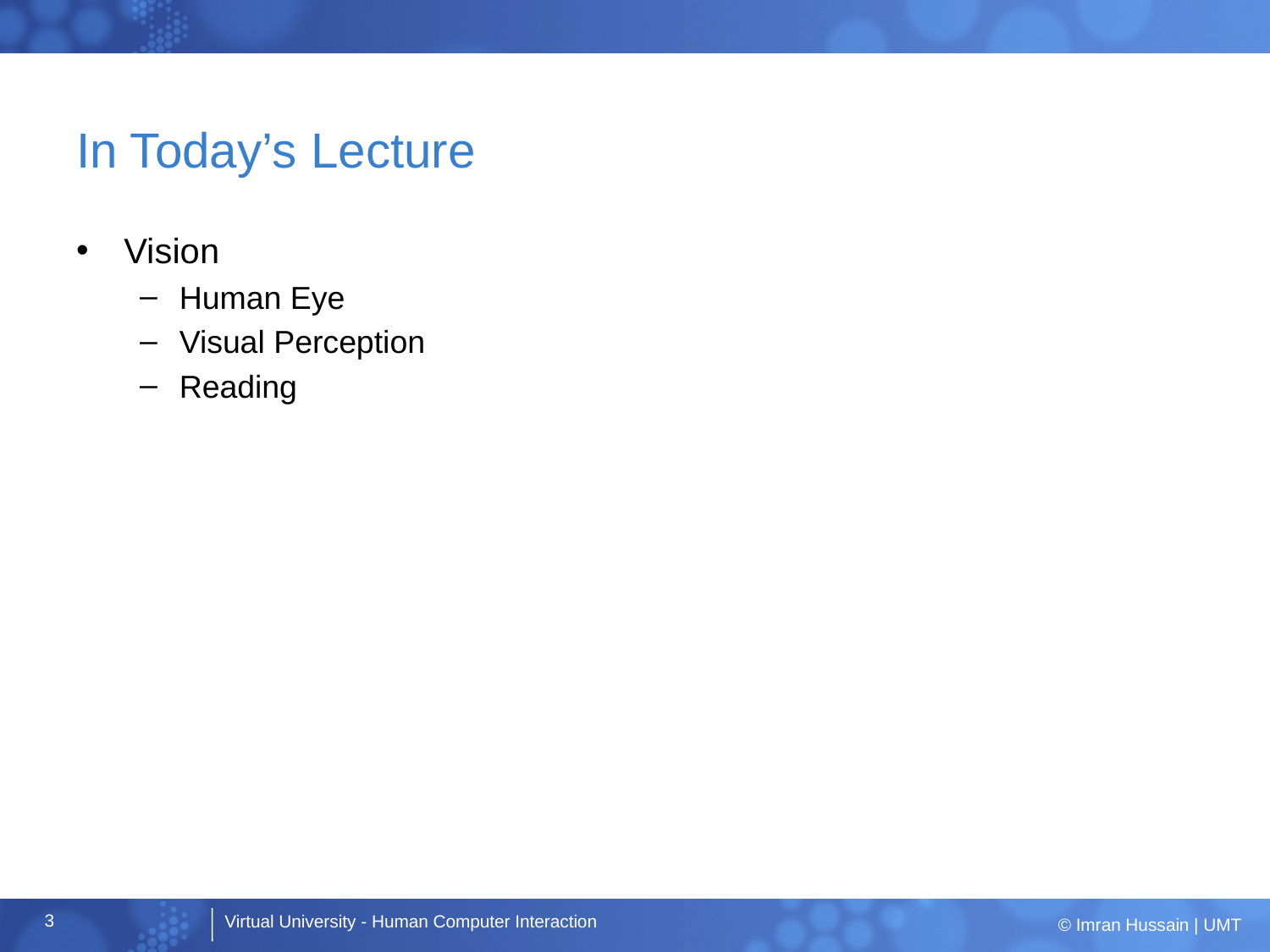

# In Today’s Lecture
Vision
Human Eye
Visual Perception
Reading